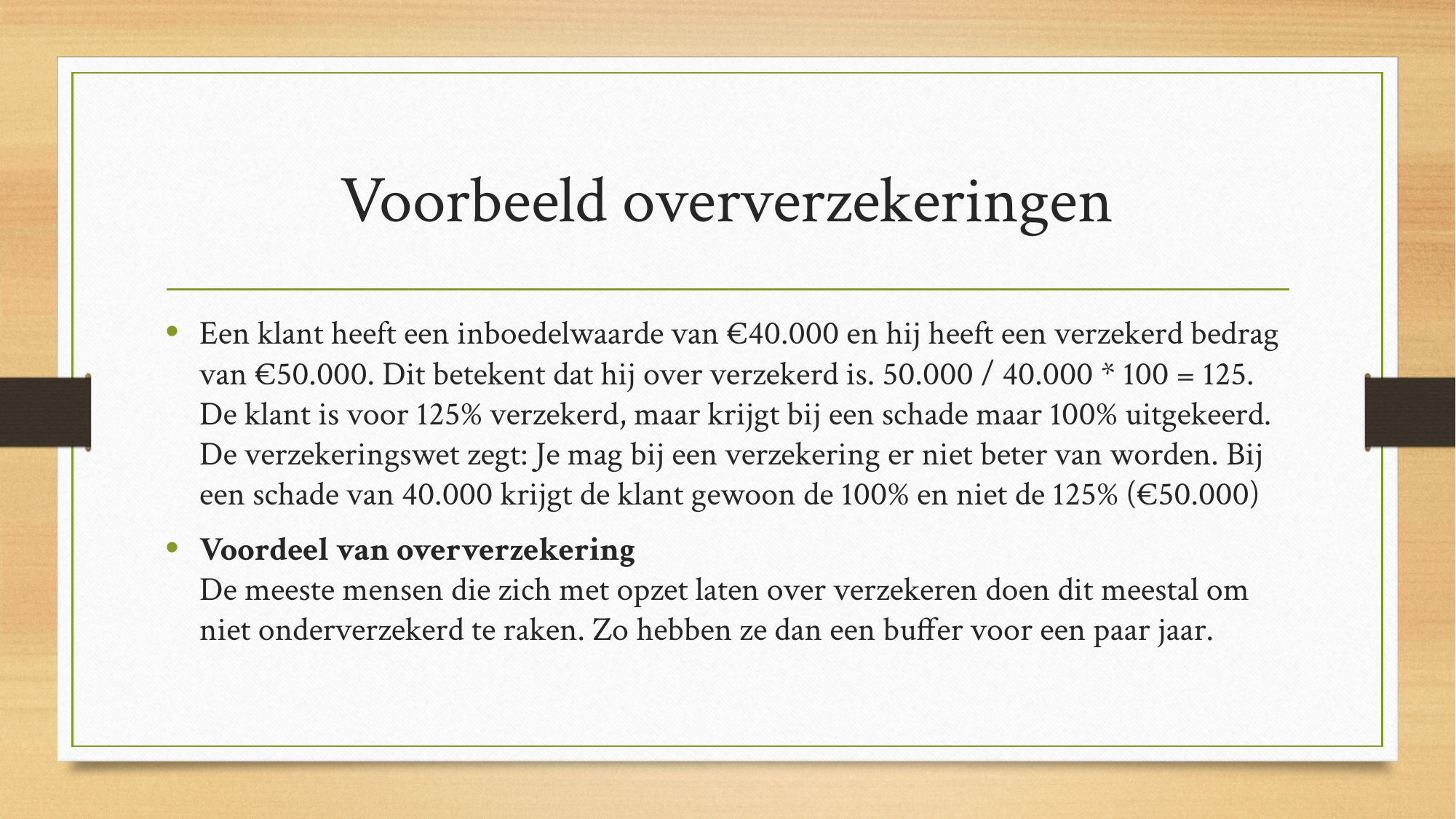

# Voorbeeld oververzekeringen
Een klant heeft een inboedelwaarde van €40.000 en hij heeft een verzekerd bedrag van €50.000. Dit betekent dat hij over verzekerd is. 50.000 / 40.000 * 100 = 125. De klant is voor 125% verzekerd, maar krijgt bij een schade maar 100% uitgekeerd. De verzekeringswet zegt: Je mag bij een verzekering er niet beter van worden. Bij een schade van 40.000 krijgt de klant gewoon de 100% en niet de 125% (€50.000)
Voordeel van oververzekering
De meeste mensen die zich met opzet laten over verzekeren doen dit meestal om niet onderverzekerd te raken. Zo hebben ze dan een buffer voor een paar jaar.